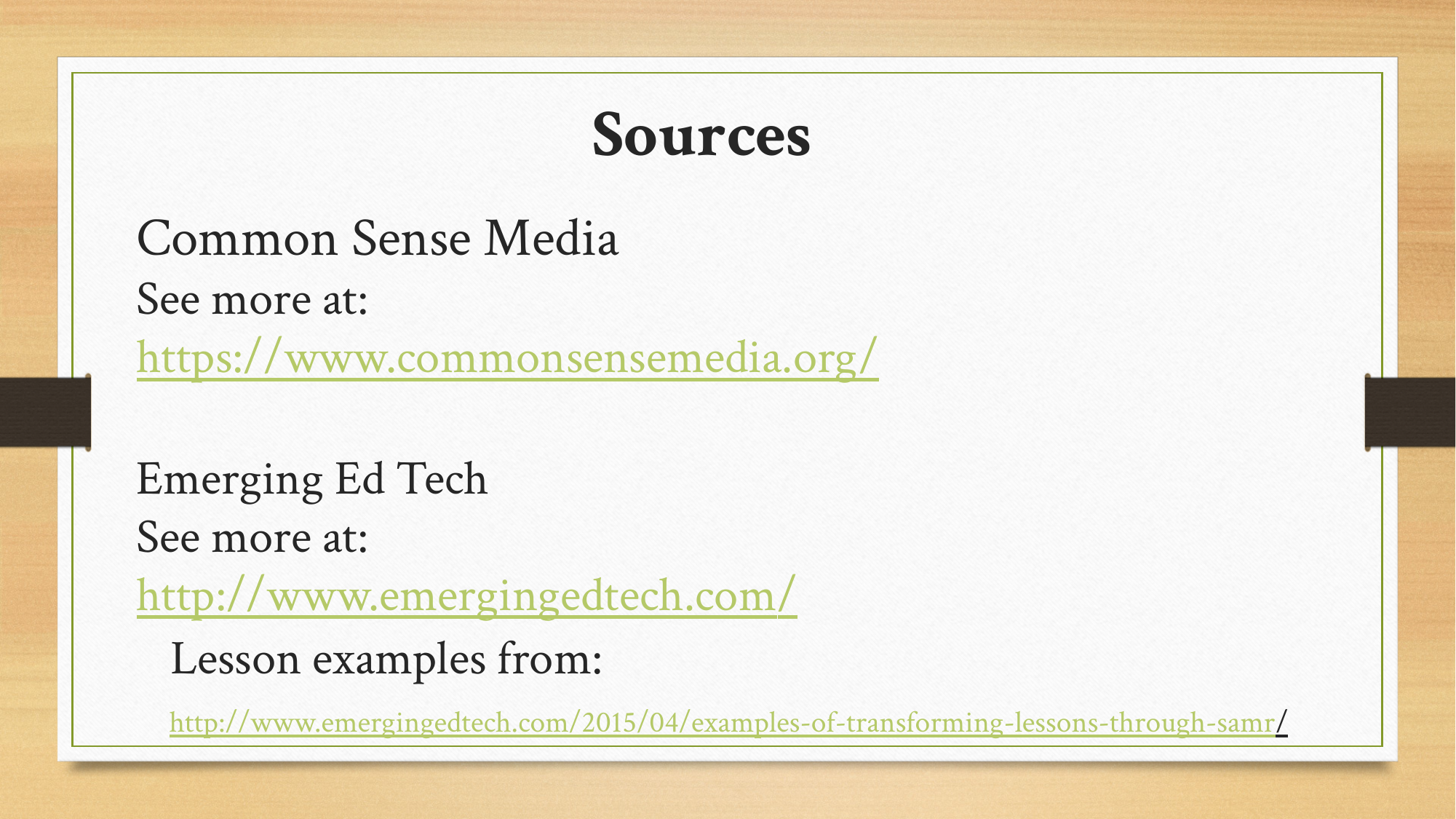

# Sources
Common Sense Media
See more at:
https://www.commonsensemedia.org/

Emerging Ed Tech
See more at:
http://www.emergingedtech.com/
	Lesson examples from:
   http://www.emergingedtech.com/2015/04/examples-of-transforming-lessons-through-samr/